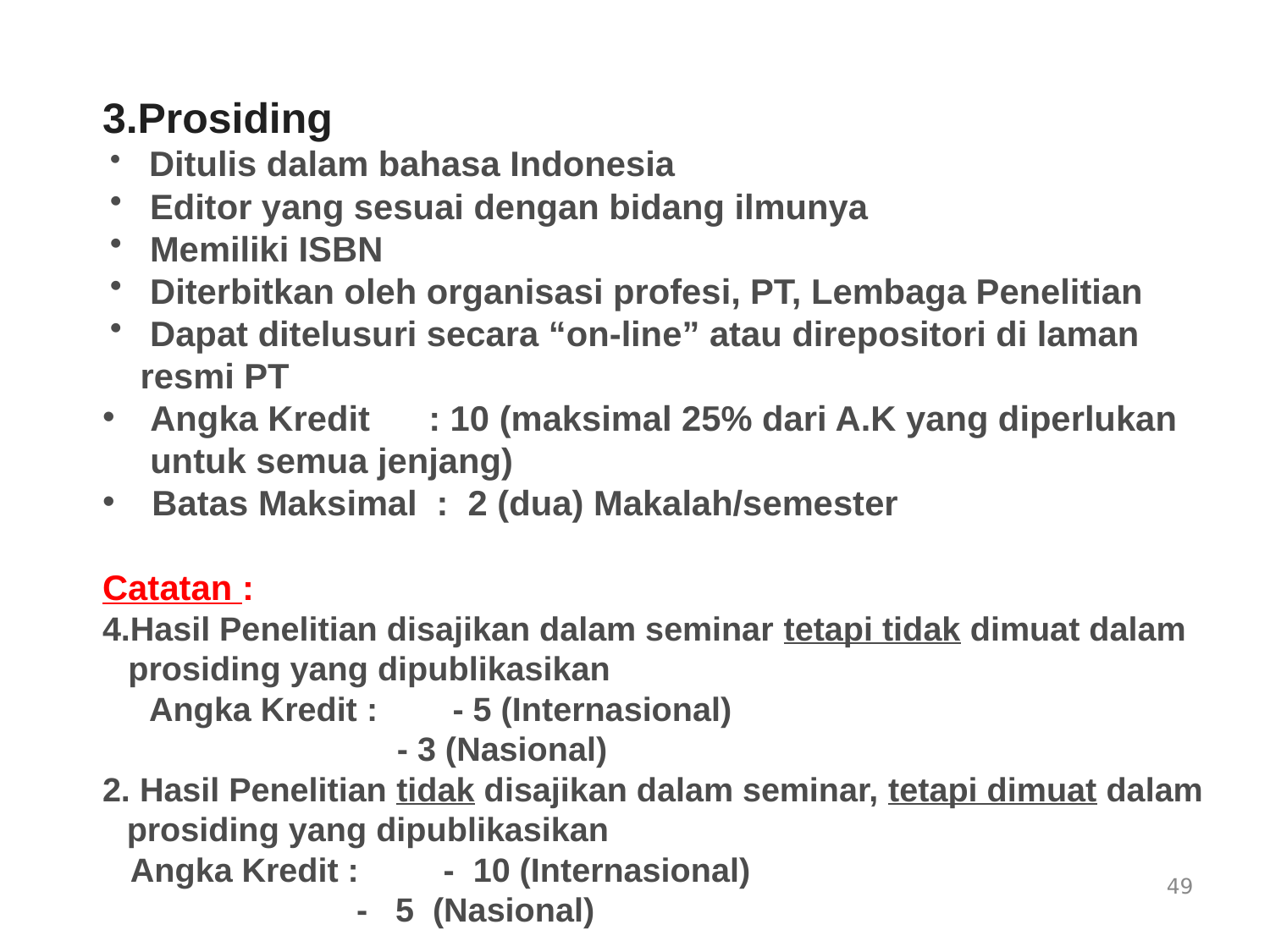

Prosiding
 Ditulis dalam bahasa Indonesia
 Editor yang sesuai dengan bidang ilmunya
 Memiliki ISBN
 Diterbitkan oleh organisasi profesi, PT, Lembaga Penelitian
 Dapat ditelusuri secara “on-line” atau direpositori di laman resmi PT
Angka Kredit      : 10 (maksimal 25% dari A.K yang diperlukan untuk semua jenjang)
 Batas Maksimal  :  2 (dua) Makalah/semester

Catatan :
Hasil Penelitian disajikan dalam seminar tetapi tidak dimuat dalam prosiding yang dipublikasikan
     Angka Kredit :        - 5 (Internasional)
	                  - 3 (Nasional)
 Hasil Penelitian tidak disajikan dalam seminar, tetapi dimuat dalam prosiding yang dipublikasikan
   Angka Kredit :         -  10 (Internasional)
		-   5  (Nasional)
49